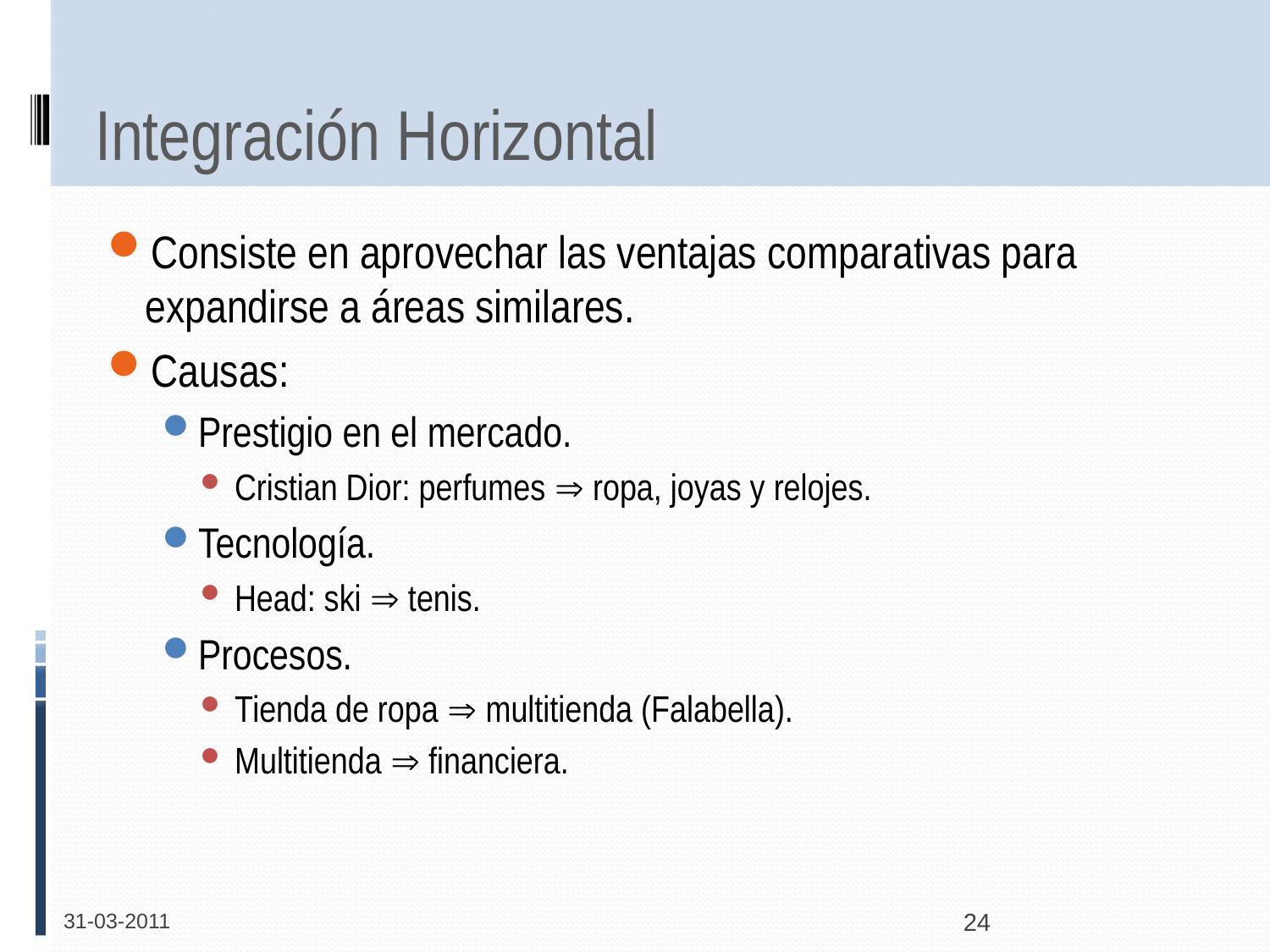

# Integración Horizontal
Consiste en aprovechar las ventajas comparativas para expandirse a áreas similares.
Causas:
Prestigio en el mercado.
Cristian Dior: perfumes ⇒ ropa, joyas y relojes.
Tecnología.
Head: ski ⇒ tenis.
Procesos.
Tienda de ropa ⇒ multitienda (Falabella).
Multitienda ⇒ financiera.

31-03-2011
24